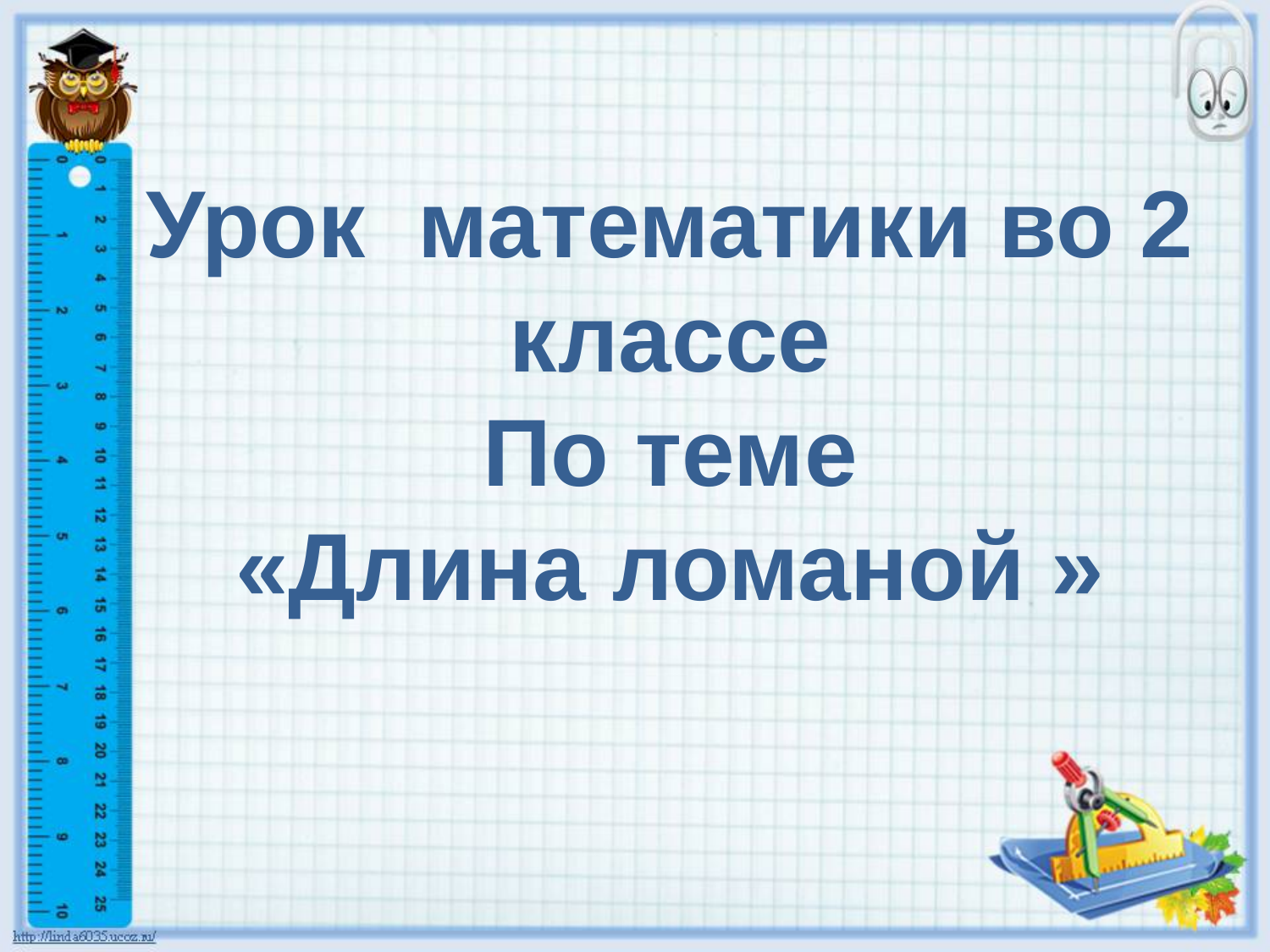

Урок  математики во 2 классе
По теме
«Длина ломаной »